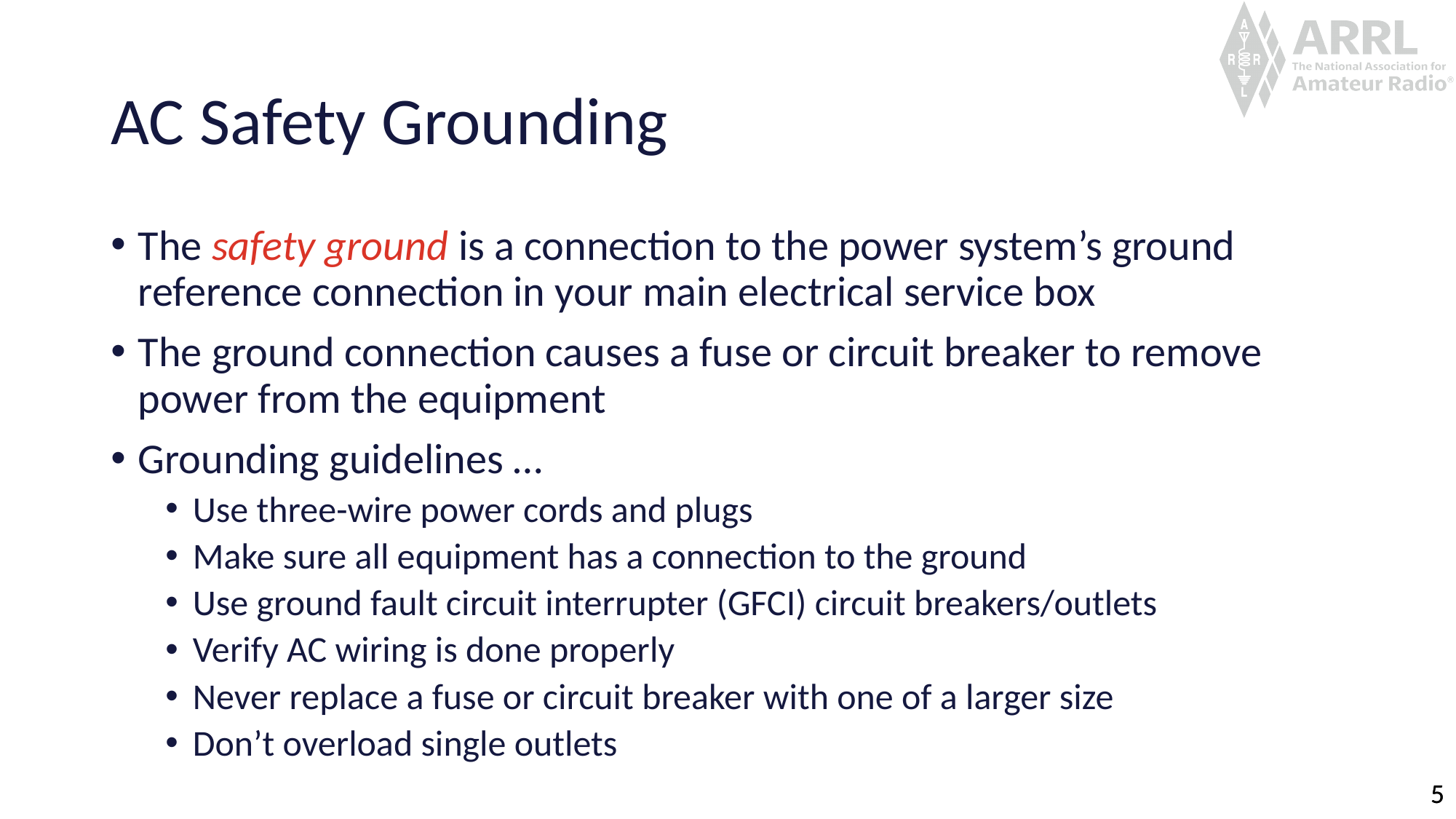

# AC Safety Grounding
The safety ground is a connection to the power system’s ground reference connection in your main electrical service box
The ground connection causes a fuse or circuit breaker to remove power from the equipment
Grounding guidelines …
Use three-wire power cords and plugs
Make sure all equipment has a connection to the ground
Use ground fault circuit interrupter (GFCI) circuit breakers/outlets
Verify AC wiring is done properly
Never replace a fuse or circuit breaker with one of a larger size
Don’t overload single outlets